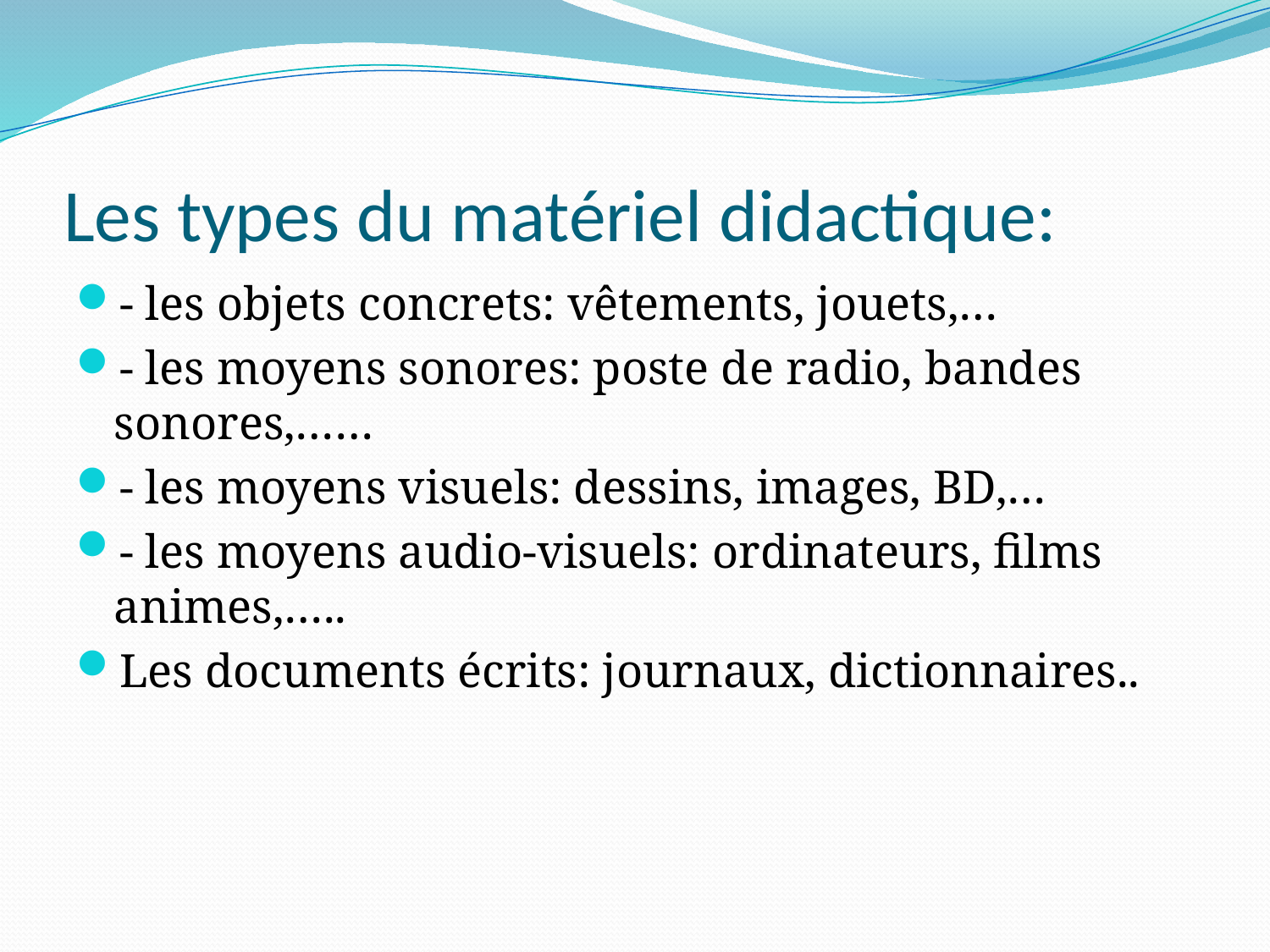

# Les types du matériel didactique:
- les objets concrets: vêtements, jouets,…
- les moyens sonores: poste de radio, bandes sonores,……
- les moyens visuels: dessins, images, BD,…
- les moyens audio-visuels: ordinateurs, films animes,…..
Les documents écrits: journaux, dictionnaires..